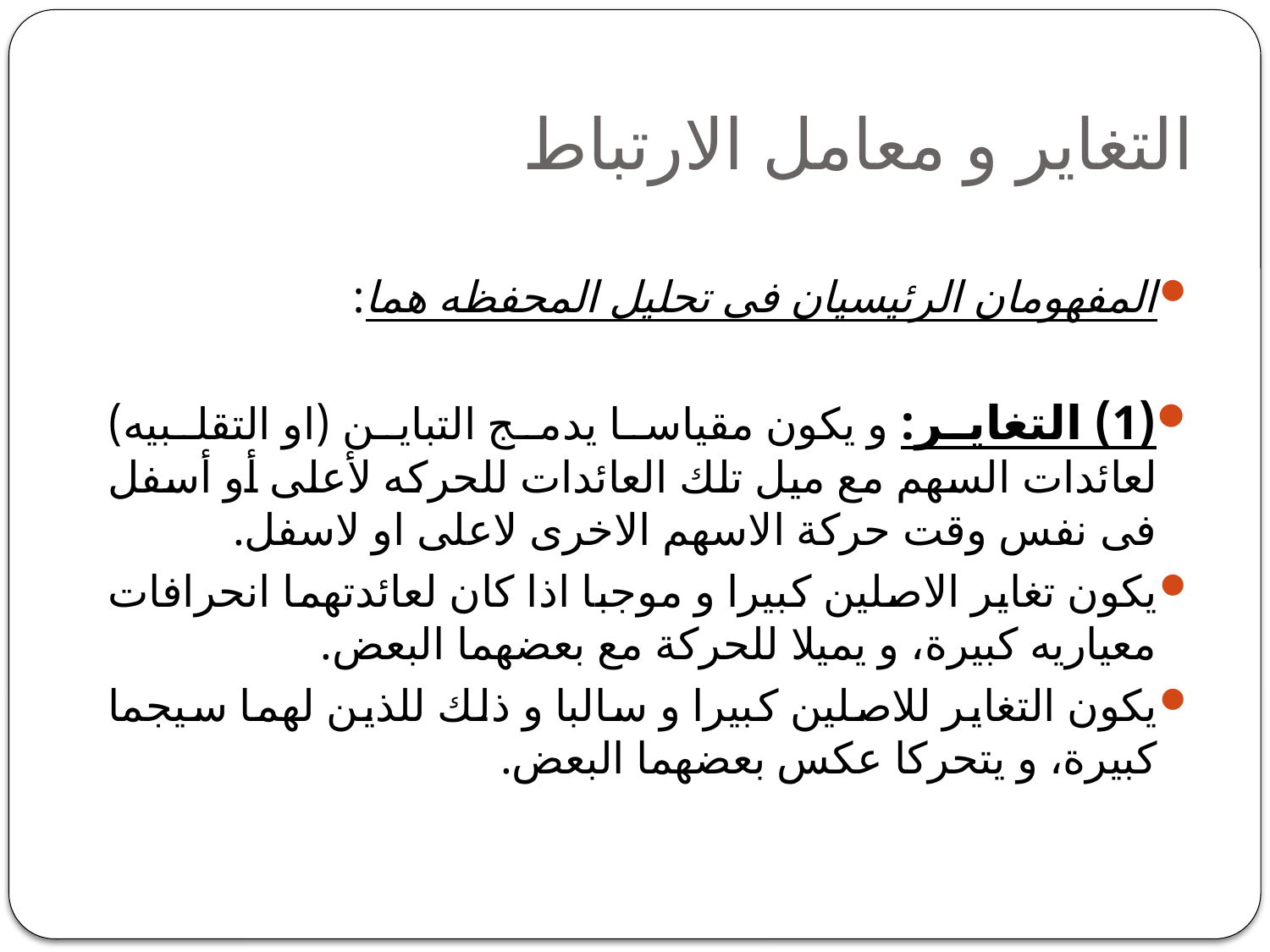

# التغاير و معامل الارتباط

المفهومان الرئيسيان فى تحليل المحفظه هما:

(1) التغاير: و يكون مقياسا يدمج التباين (او التقلبيه) لعائدات السهم مع ميل تلك العائدات للحركه لأعلى أو أسفل فى نفس وقت حركة الاسهم الاخرى لاعلى او لاسفل.
يكون تغاير الاصلين كبيرا و موجبا اذا كان لعائدتهما انحرافات معياريه كبيرة، و يميلا للحركة مع بعضهما البعض.
يكون التغاير للاصلين كبيرا و سالبا و ذلك للذين لهما سيجما كبيرة، و يتحركا عكس بعضهما البعض.